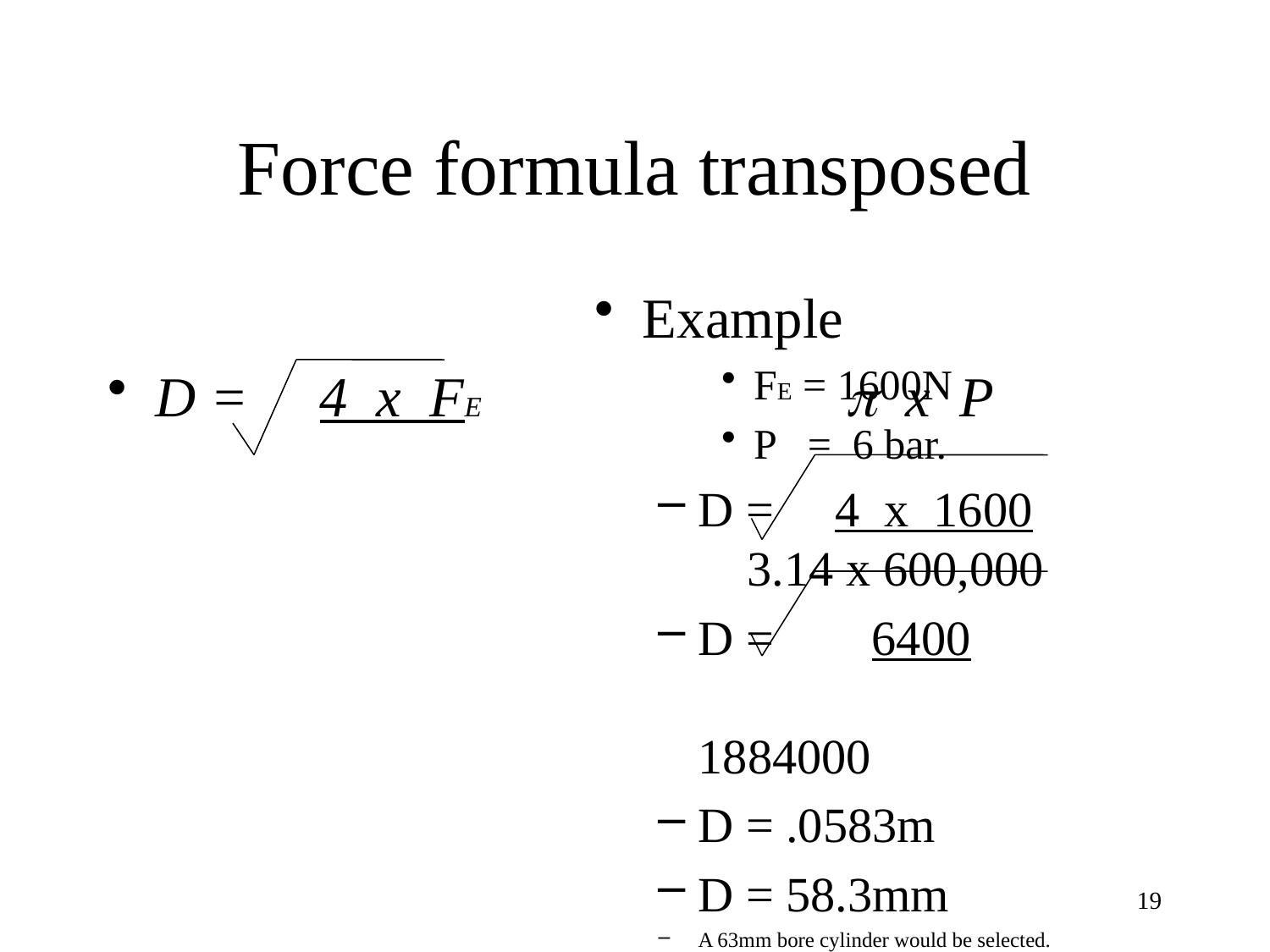

# Force formula transposed

D =     4  x  FE                                    	        π  x  P

Example
FE = 1600N
P   =  6 bar.
D =     4  x  1600	      3.14 x 600,000
D =        6400		         1884000
D = .0583m
D = 58.3mm
A 63mm bore cylinder would be selected.

19